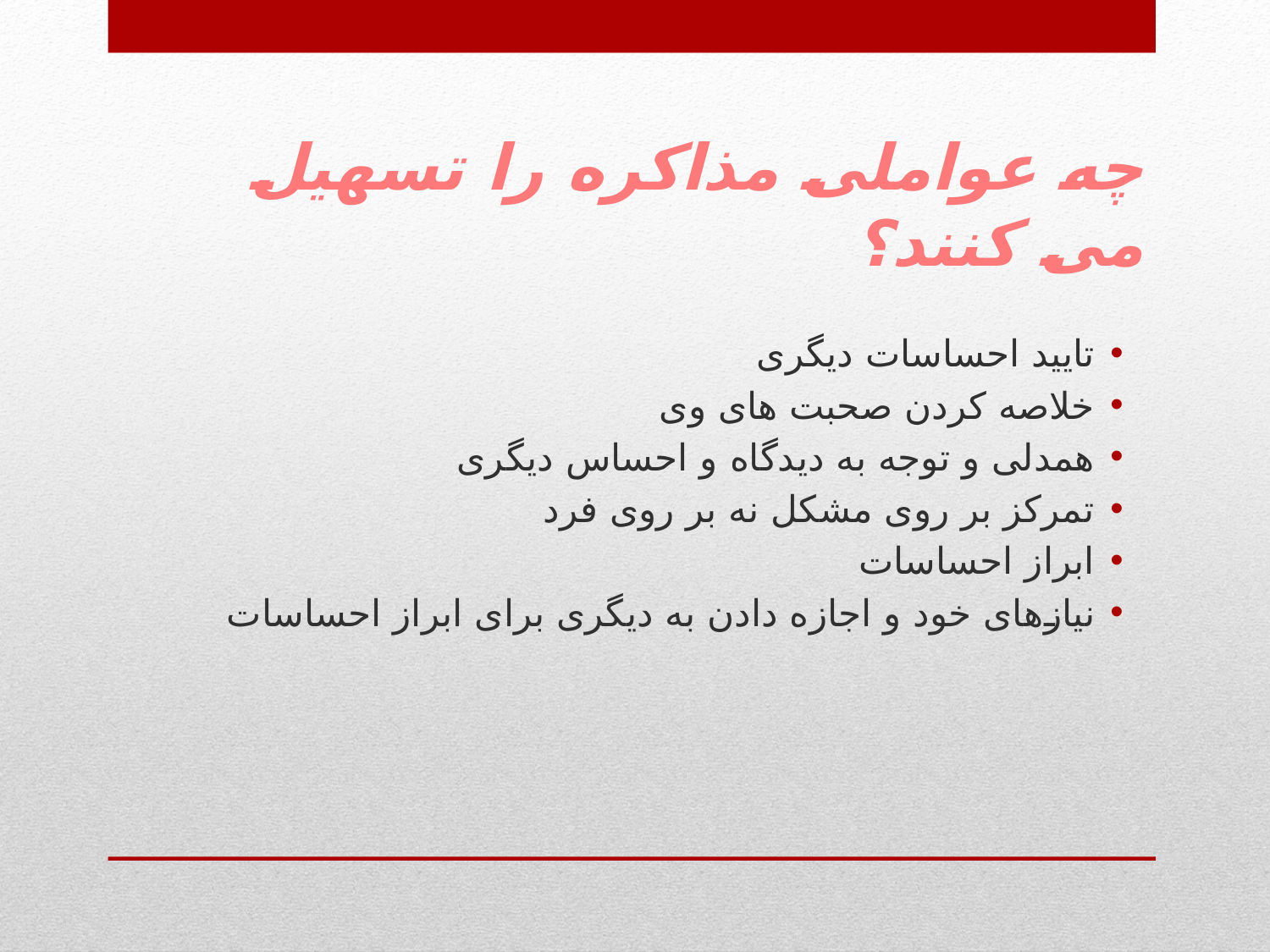

# چه عواملی مذاکره را تسهیل می کنند؟
تایید احساسات دیگری
خلاصه کردن صحبت های وی
همدلی و توجه به دیدگاه و احساس دیگری
تمرکز بر روی مشکل نه بر روی فرد
ابراز احساسات
نیازهای خود و اجازه دادن به دیگری برای ابراز احساسات